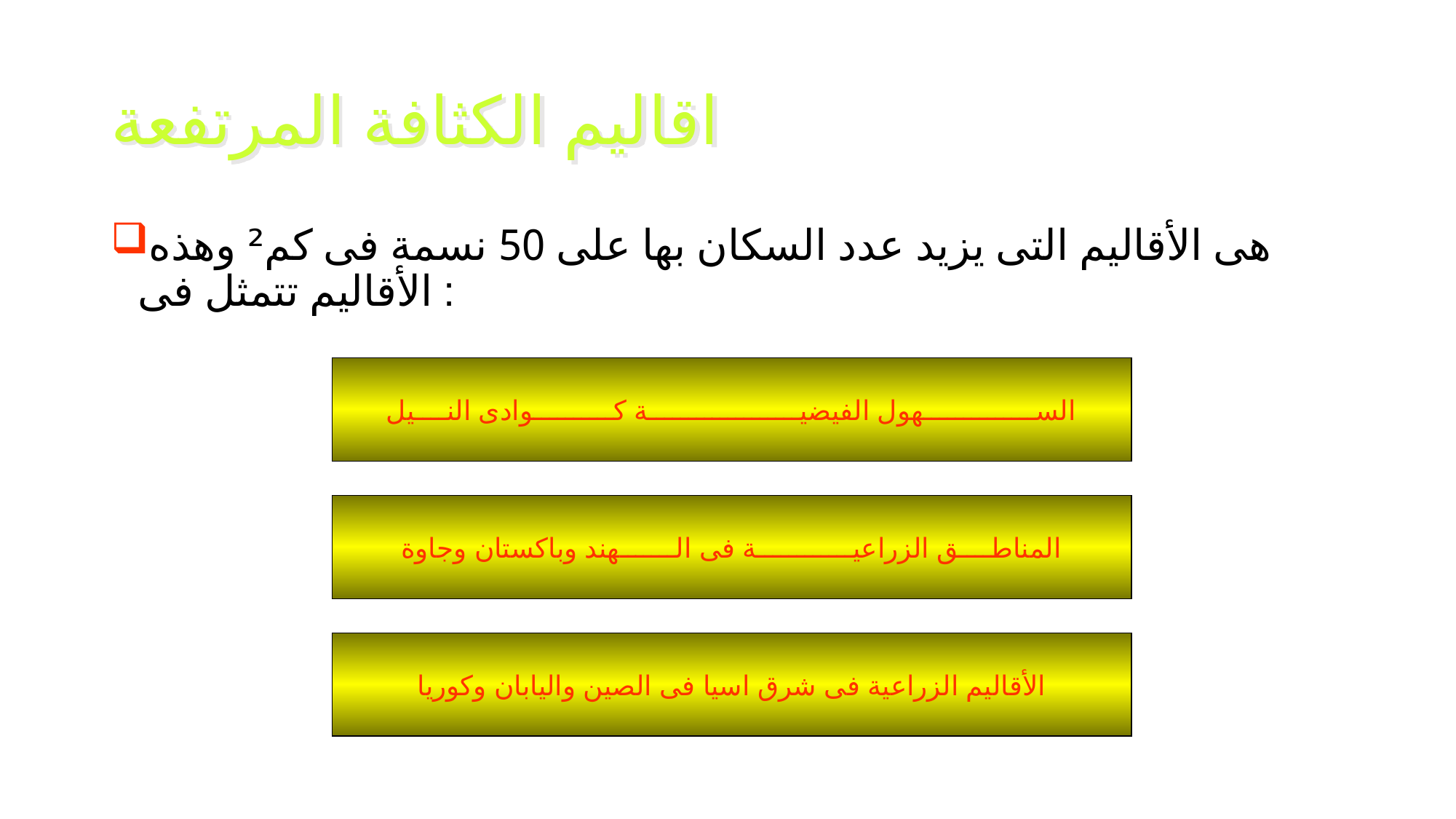

# اقاليم الكثافة المرتفعة
هى الأقاليم التى يزيد عدد السكان بها على 50 نسمة فى كم² وهذه الأقاليم تتمثل فى :
الســــــــــــــهول الفيضيـــــــــــــــــــة كــــــــــوادى النــــيل
المناطــــق الزراعيــــــــــــة فى الـــــــهند وباكستان وجاوة
الأقاليم الزراعية فى شرق اسيا فى الصين واليابان وكوريا